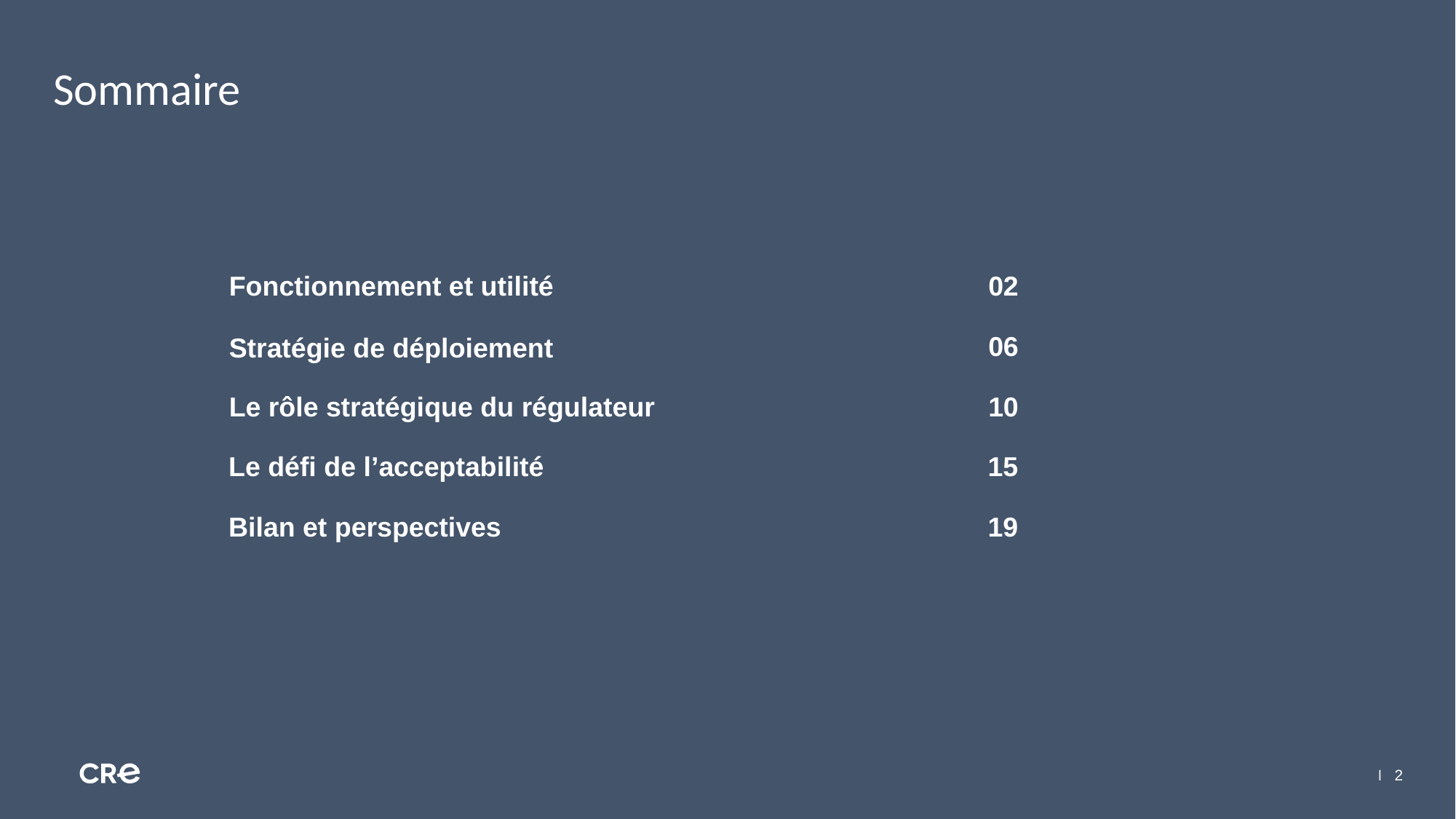

# Sommaire
Fonctionnement et utilité
02

Stratégie de déploiement

06
Le rôle stratégique du régulateur
10
Le défi de l’acceptabilité
15
Bilan et perspectives
19
I   2